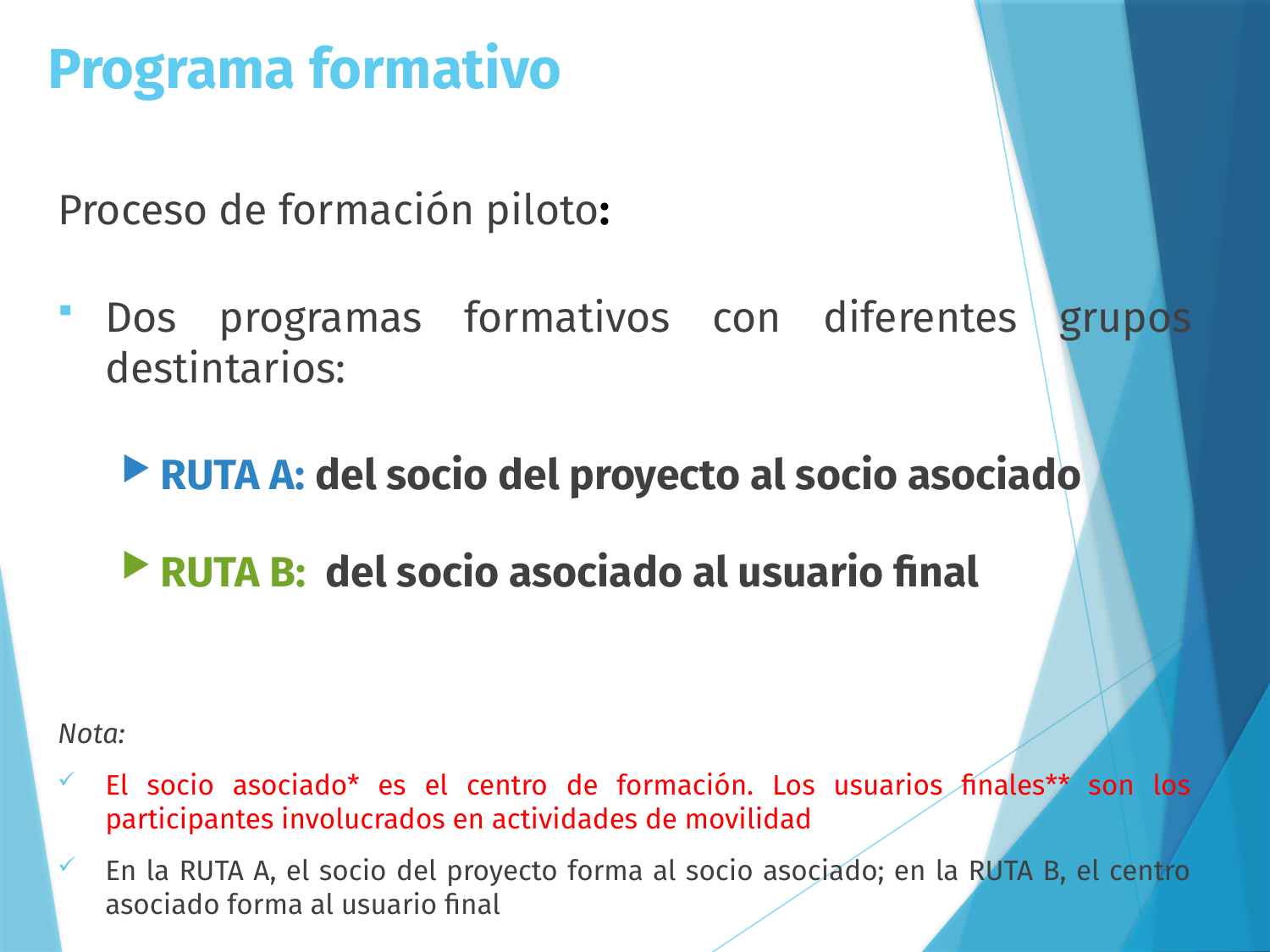

Programa formativo
Proceso de formación piloto:

Dos programas formativos con diferentes grupos destintarios:

RUTA A: del socio del proyecto al socio asociado

RUTA B:  del socio asociado al usuario final

Nota:
El socio asociado* es el centro de formación. Los usuarios finales** son los participantes involucrados en actividades de movilidad
En la RUTA A, el socio del proyecto forma al socio asociado; en la RUTA B, el centro asociado forma al usuario final